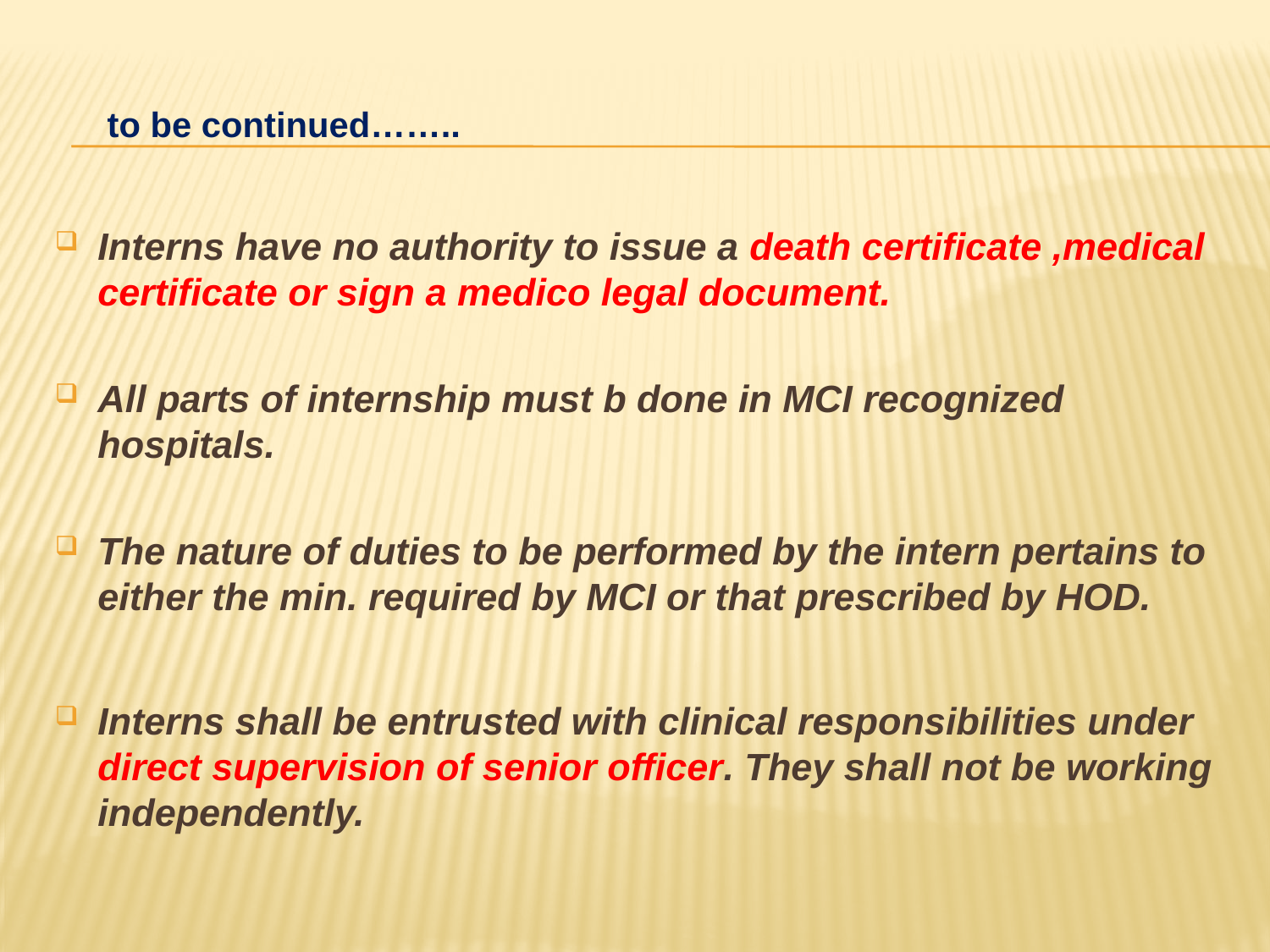

to be continued……..
Interns have no authority to issue a death certificate ,medical certificate or sign a medico legal document.

All parts of internship must b done in MCI recognized hospitals.

The nature of duties to be performed by the intern pertains to either the min. required by MCI or that prescribed by HOD.

Interns shall be entrusted with clinical responsibilities under direct supervision of senior officer. They shall not be working independently.